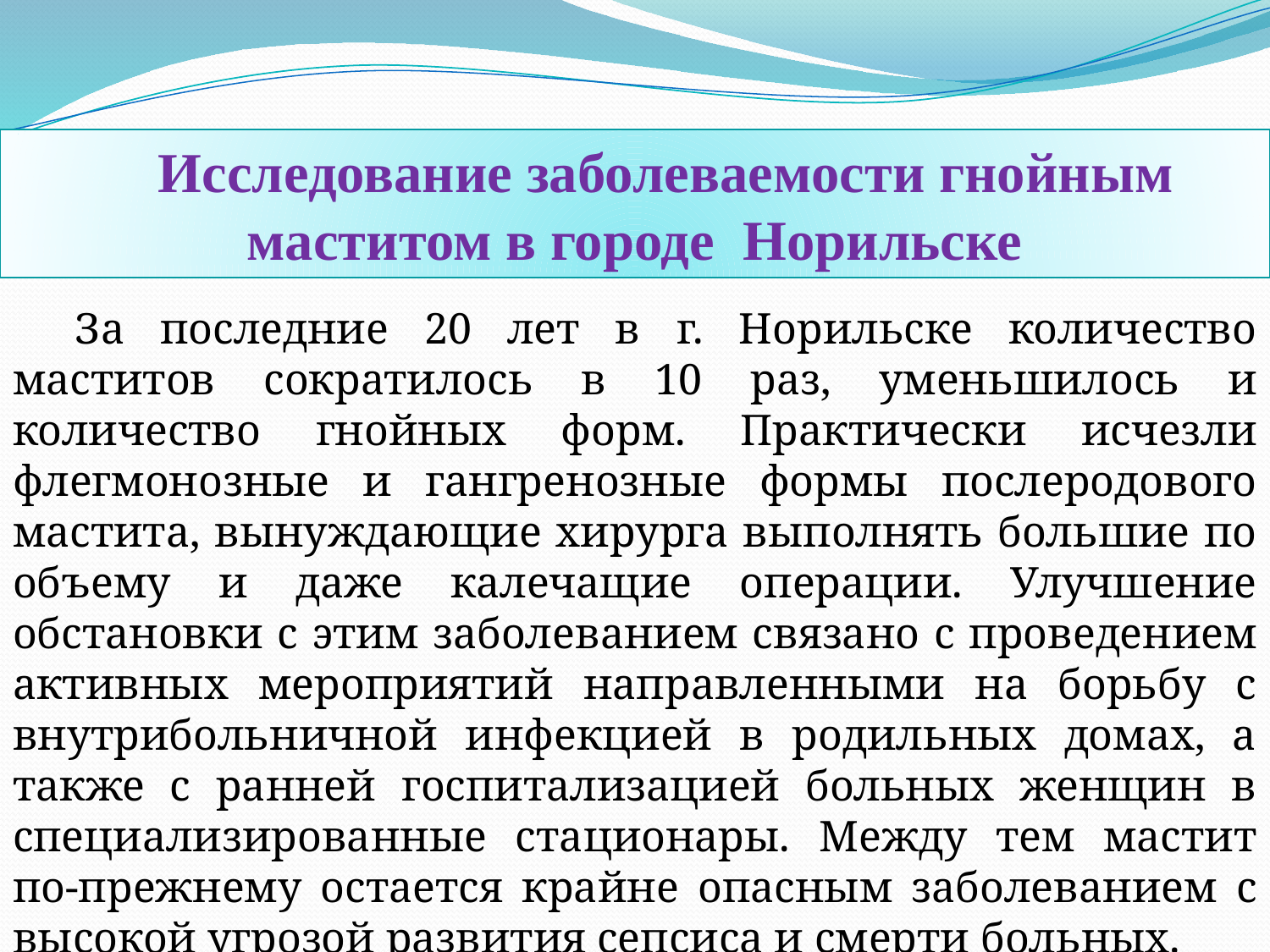

Исследование заболеваемости гнойным маститом в городе  Норильске
За последние 20 лет в г. Норильске количество маститов сократилось в 10 раз, уменьшилось и количество гнойных форм. Практически исчезли флегмонозные и гангренозные формы послеродового мастита, вынуждающие хирурга выполнять большие по объему и даже калечащие операции. Улучшение обстановки с этим заболеванием связано с проведением активных мероприятий направленными на борьбу с внутрибольничной инфекцией в родильных домах, а также с ранней госпитализацией больных женщин в специализированные стационары. Между тем мастит по-прежнему остается крайне опасным заболеванием с высокой угрозой развития сепсиса и смерти больных.